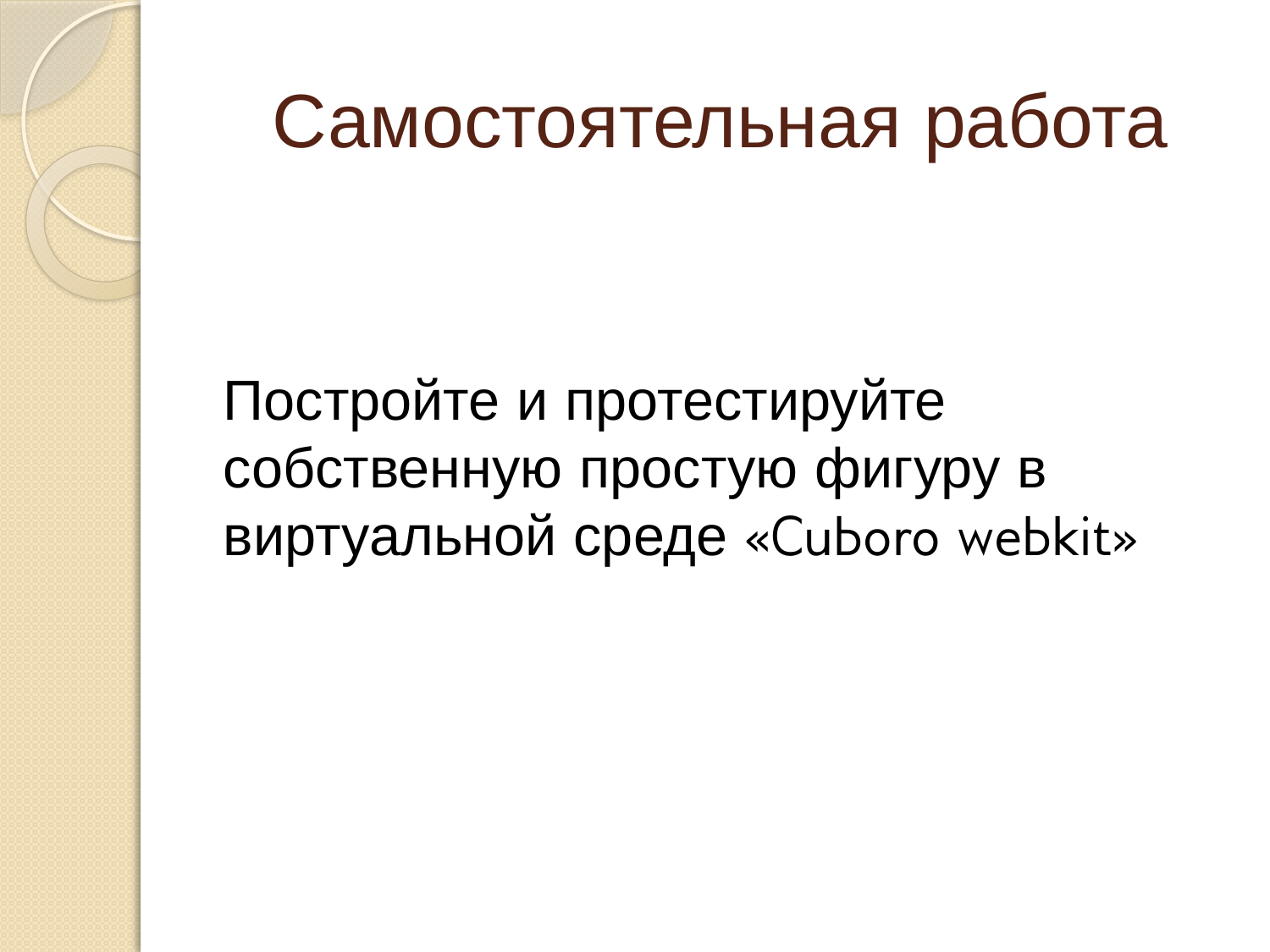

# Самостоятельная работа

Постройте и протестируйте собственную простую фигуру в виртуальной среде «Cuboro webkit»